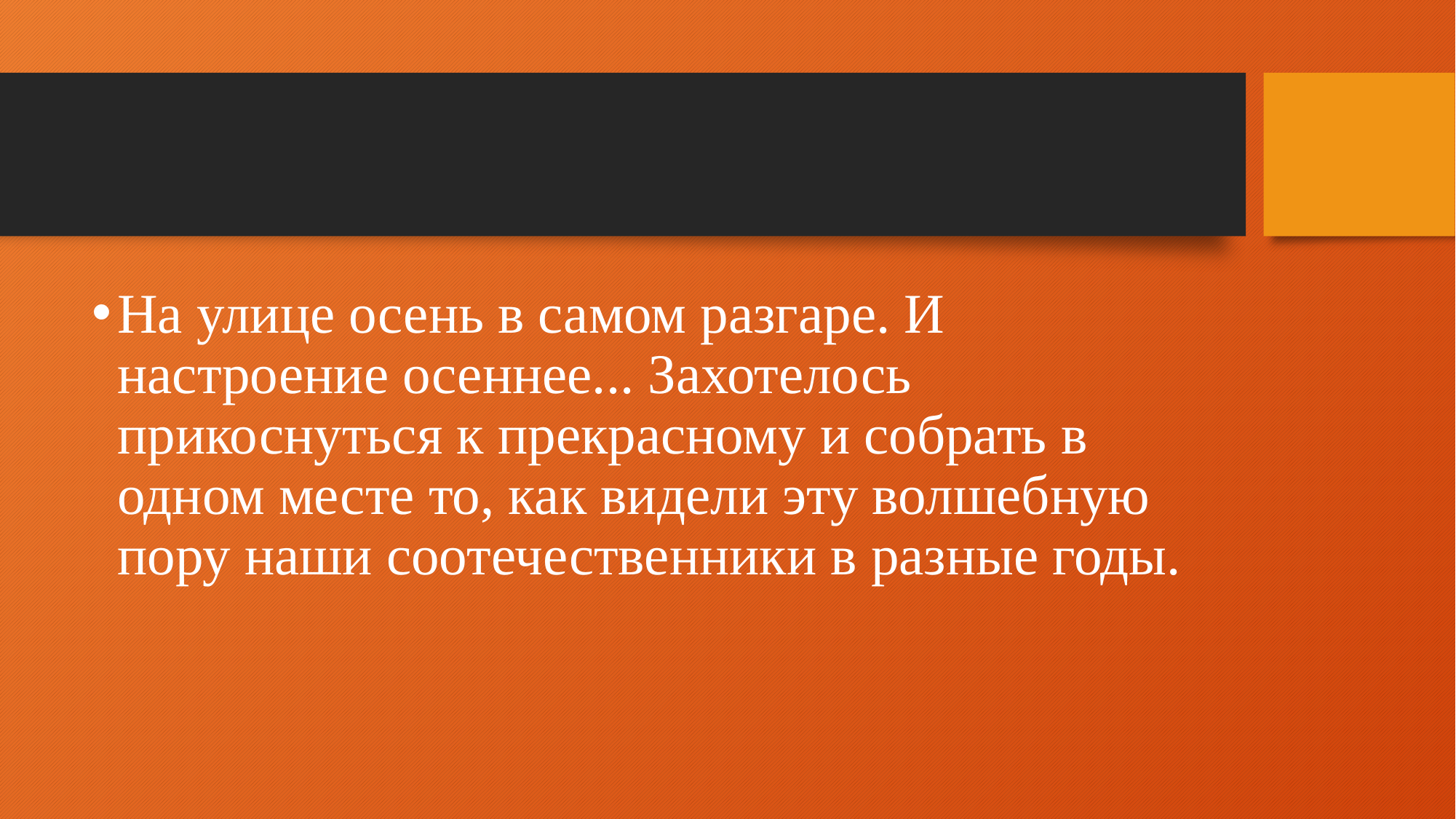

На улице осень в самом разгаре. И настроение осеннее... Захотелось прикоснуться к прекрасному и собрать в одном месте то, как видели эту волшебную пору наши соотечественники в разные годы.